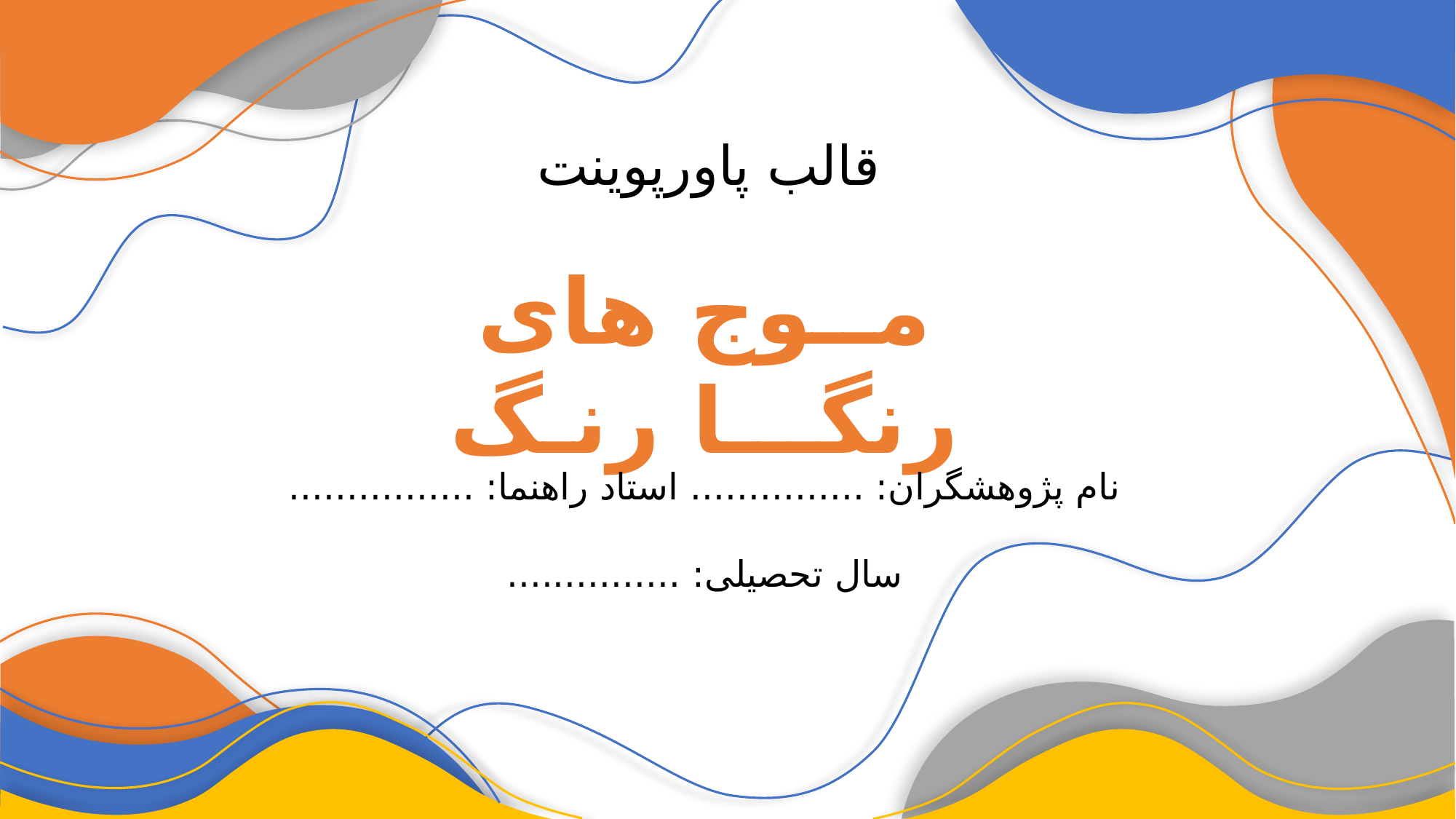

قالب پاورپوینت
مــوج های رنگـــا رنـگ
نام پژوهشگران: ............... استاد راهنما: ................
سال تحصیلی: ...............